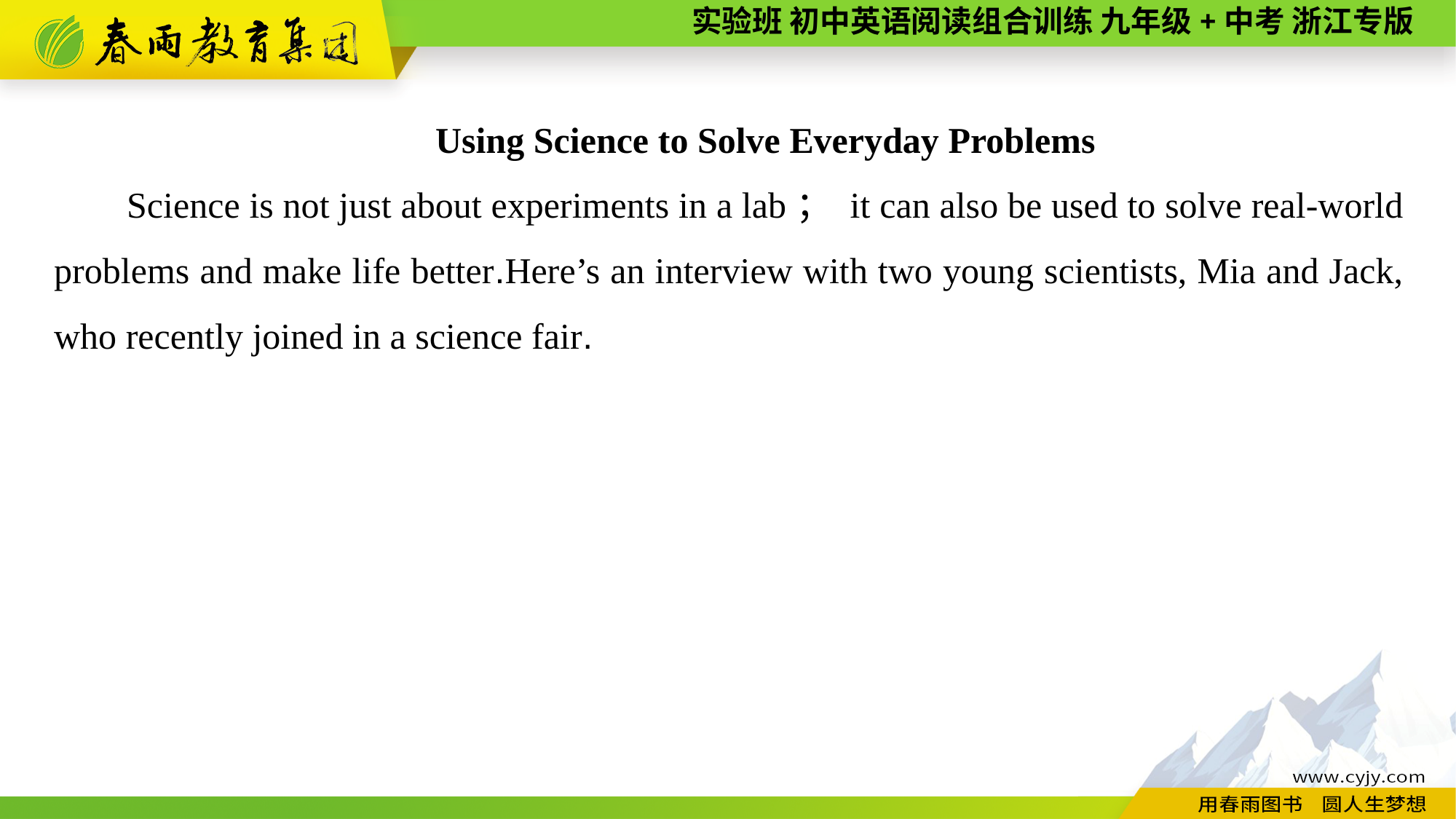

Using Science to Solve Everyday Problems
Science is not just about experiments in a lab； it can also be used to solve real-world problems and make life better.Here’s an interview with two young scientists, Mia and Jack, who recently joined in a science fair.